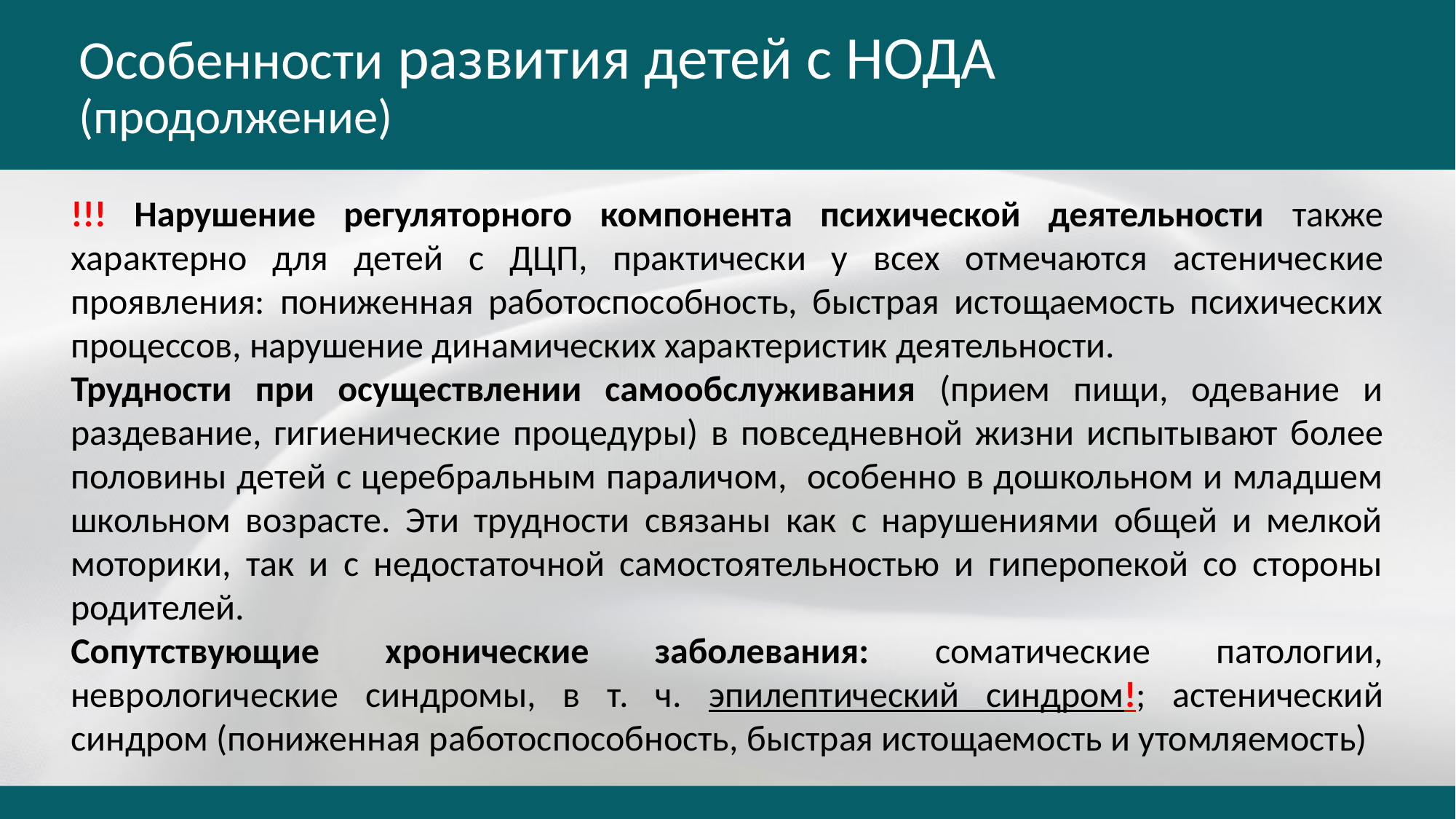

# Особенности развития детей с НОДА (продолжение)
!!! Нарушение регуляторного компонента психической деятельности также характерно для детей с ДЦП, практически у всех отмечаются астеничес­кие проявления: пониженная работоспособность, быстрая истощаемость психических процессов, нарушение динамических характеристик деятельности.
Трудности при осуществлении самообслуживания (прием пищи, одевание и раздевание, гигиенические процедуры) в повседневной жизни испытывают более половины детей с церебральным параличом,  особенно в дошкольном и младшем школьном возрасте. Эти трудности связаны как с нарушениями общей и мелкой моторики, так и с недостаточной самостоятельностью и гиперопекой со стороны родителей.
Сопутствующие хронические заболевания: соматические патологии, неврологические синдромы, в т. ч. эпилептический синдром!; астенический синдром (пониженная работоспособность, быстрая истощаемость и утомляемость)